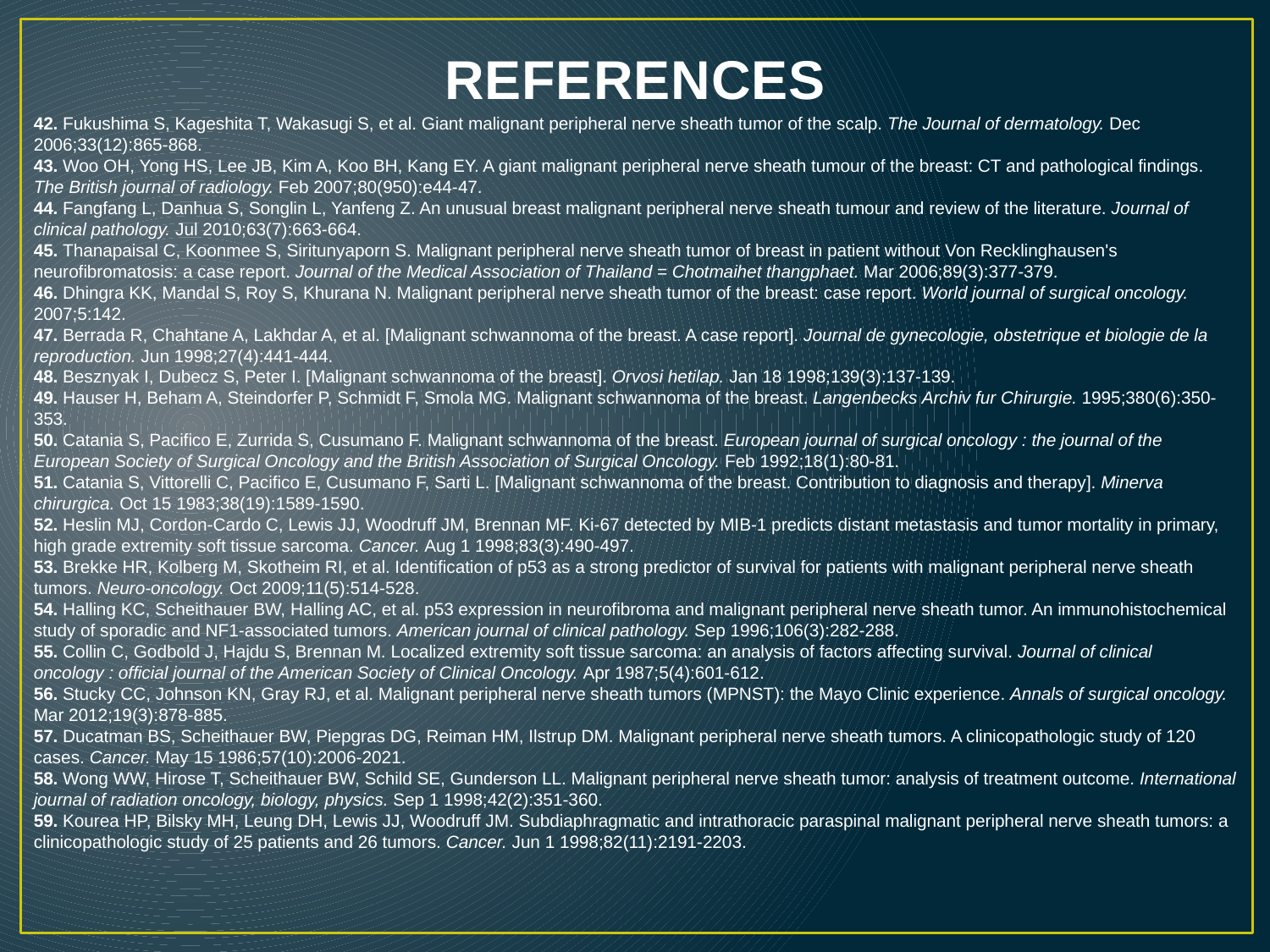

# REFERENCES
42. Fukushima S, Kageshita T, Wakasugi S, et al. Giant malignant peripheral nerve sheath tumor of the scalp. The Journal of dermatology. Dec 2006;33(12):865-868.
43. Woo OH, Yong HS, Lee JB, Kim A, Koo BH, Kang EY. A giant malignant peripheral nerve sheath tumour of the breast: CT and pathological findings. The British journal of radiology. Feb 2007;80(950):e44-47.
44. Fangfang L, Danhua S, Songlin L, Yanfeng Z. An unusual breast malignant peripheral nerve sheath tumour and review of the literature. Journal of clinical pathology. Jul 2010;63(7):663-664.
45. Thanapaisal C, Koonmee S, Siritunyaporn S. Malignant peripheral nerve sheath tumor of breast in patient without Von Recklinghausen's neurofibromatosis: a case report. Journal of the Medical Association of Thailand = Chotmaihet thangphaet. Mar 2006;89(3):377-379.
46. Dhingra KK, Mandal S, Roy S, Khurana N. Malignant peripheral nerve sheath tumor of the breast: case report. World journal of surgical oncology. 2007;5:142.
47. Berrada R, Chahtane A, Lakhdar A, et al. [Malignant schwannoma of the breast. A case report]. Journal de gynecologie, obstetrique et biologie de la reproduction. Jun 1998;27(4):441-444.
48. Besznyak I, Dubecz S, Peter I. [Malignant schwannoma of the breast]. Orvosi hetilap. Jan 18 1998;139(3):137-139.
49. Hauser H, Beham A, Steindorfer P, Schmidt F, Smola MG. Malignant schwannoma of the breast. Langenbecks Archiv fur Chirurgie. 1995;380(6):350-353.
50. Catania S, Pacifico E, Zurrida S, Cusumano F. Malignant schwannoma of the breast. European journal of surgical oncology : the journal of the European Society of Surgical Oncology and the British Association of Surgical Oncology. Feb 1992;18(1):80-81.
51. Catania S, Vittorelli C, Pacifico E, Cusumano F, Sarti L. [Malignant schwannoma of the breast. Contribution to diagnosis and therapy]. Minerva chirurgica. Oct 15 1983;38(19):1589-1590.
52. Heslin MJ, Cordon-Cardo C, Lewis JJ, Woodruff JM, Brennan MF. Ki-67 detected by MIB-1 predicts distant metastasis and tumor mortality in primary, high grade extremity soft tissue sarcoma. Cancer. Aug 1 1998;83(3):490-497.
53. Brekke HR, Kolberg M, Skotheim RI, et al. Identification of p53 as a strong predictor of survival for patients with malignant peripheral nerve sheath tumors. Neuro-oncology. Oct 2009;11(5):514-528.
54. Halling KC, Scheithauer BW, Halling AC, et al. p53 expression in neurofibroma and malignant peripheral nerve sheath tumor. An immunohistochemical study of sporadic and NF1-associated tumors. American journal of clinical pathology. Sep 1996;106(3):282-288.
55. Collin C, Godbold J, Hajdu S, Brennan M. Localized extremity soft tissue sarcoma: an analysis of factors affecting survival. Journal of clinical oncology : official journal of the American Society of Clinical Oncology. Apr 1987;5(4):601-612.
56. Stucky CC, Johnson KN, Gray RJ, et al. Malignant peripheral nerve sheath tumors (MPNST): the Mayo Clinic experience. Annals of surgical oncology. Mar 2012;19(3):878-885.
57. Ducatman BS, Scheithauer BW, Piepgras DG, Reiman HM, Ilstrup DM. Malignant peripheral nerve sheath tumors. A clinicopathologic study of 120 cases. Cancer. May 15 1986;57(10):2006-2021.
58. Wong WW, Hirose T, Scheithauer BW, Schild SE, Gunderson LL. Malignant peripheral nerve sheath tumor: analysis of treatment outcome. International journal of radiation oncology, biology, physics. Sep 1 1998;42(2):351-360.
59. Kourea HP, Bilsky MH, Leung DH, Lewis JJ, Woodruff JM. Subdiaphragmatic and intrathoracic paraspinal malignant peripheral nerve sheath tumors: a clinicopathologic study of 25 patients and 26 tumors. Cancer. Jun 1 1998;82(11):2191-2203.